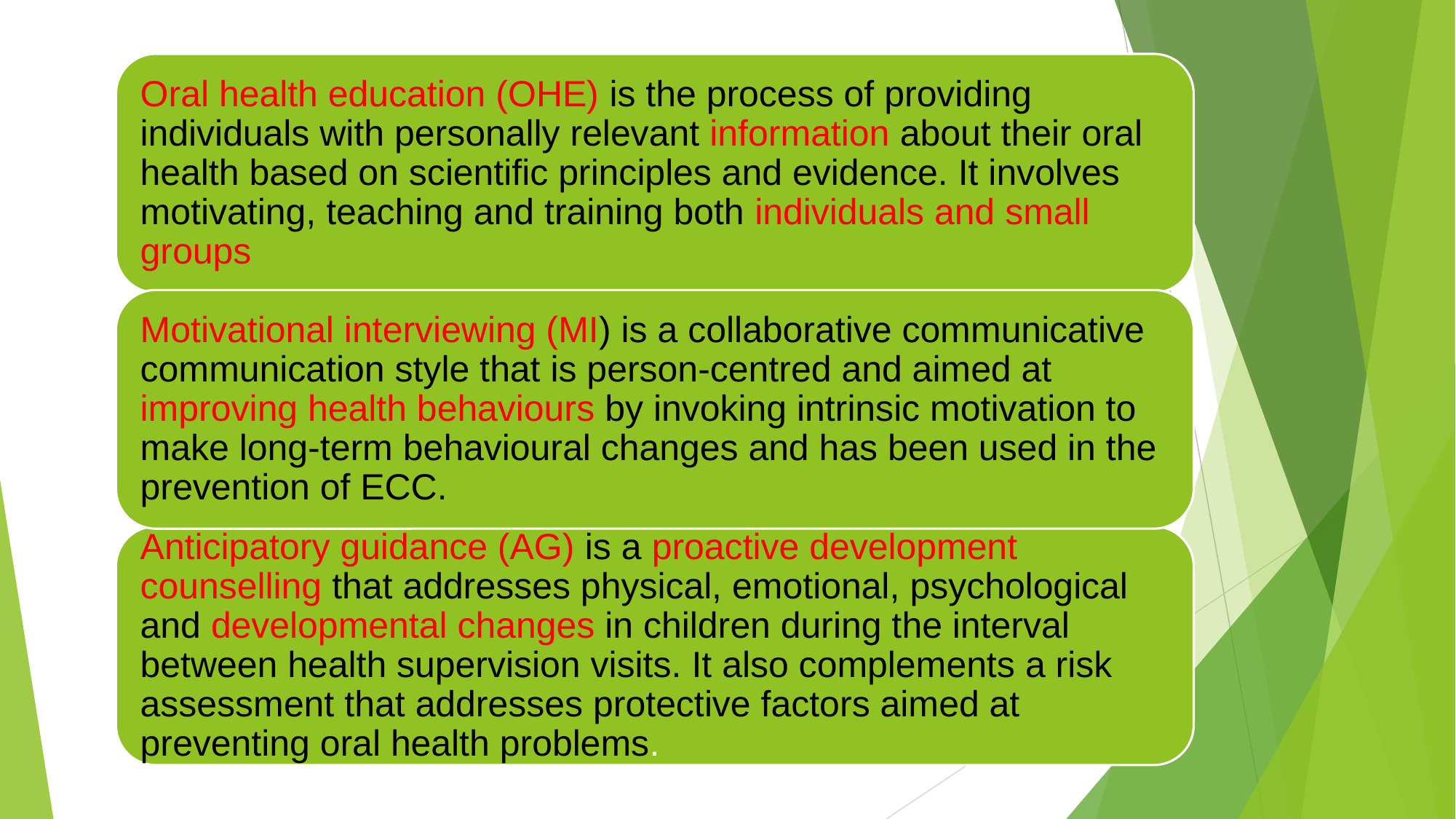

Oral health education (OHE) is the process of providing individuals with personally relevant information about their oral health based on scientific principles and evidence. It involves motivating, teaching and training both individuals and small groups

Motivational interviewing (MI) is a collaborative communicative communication style that is person-centred and aimed at improving health behaviours by invoking intrinsic motivation to make long-term behavioural changes and has been used in the prevention of ECC.

Anticipatory guidance (AG) is a proactive development counselling that addresses physical, emotional, psychological and developmental changes in children during the interval between health supervision visits. It also complements a risk assessment that addresses protective factors aimed at preventing oral health problems.
19